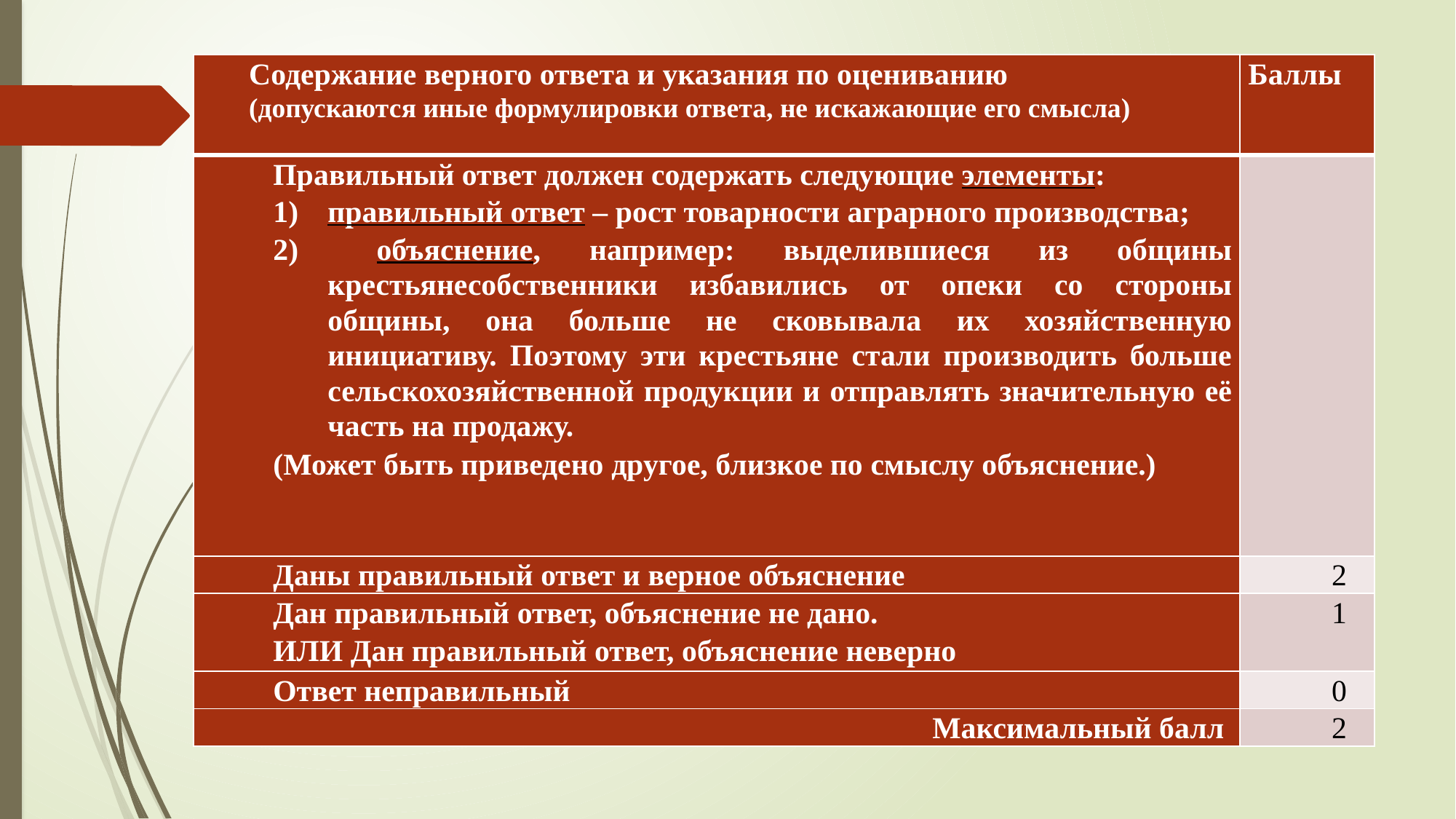

| Содержание верного ответа и указания по оцениванию (допускаются иные формулировки ответа, не искажающие его смысла) | Баллы |
| --- | --- |
| Правильный ответ должен содержать следующие элементы: правильный ответ – рост товарности аграрного производства; объяснение, например: выделившиеся из общины крестьянесобственники избавились от опеки со стороны общины, она больше не сковывала их хозяйственную инициативу. Поэтому эти крестьяне стали производить больше сельскохозяйственной продукции и отправлять значительную её часть на продажу. (Может быть приведено другое, близкое по смыслу объяснение.) |  |
| Даны правильный ответ и верное объяснение | 2 |
| Дан правильный ответ, объяснение не дано. ИЛИ Дан правильный ответ, объяснение неверно | 1 |
| Ответ неправильный | 0 |
| Максимальный балл | 2 |